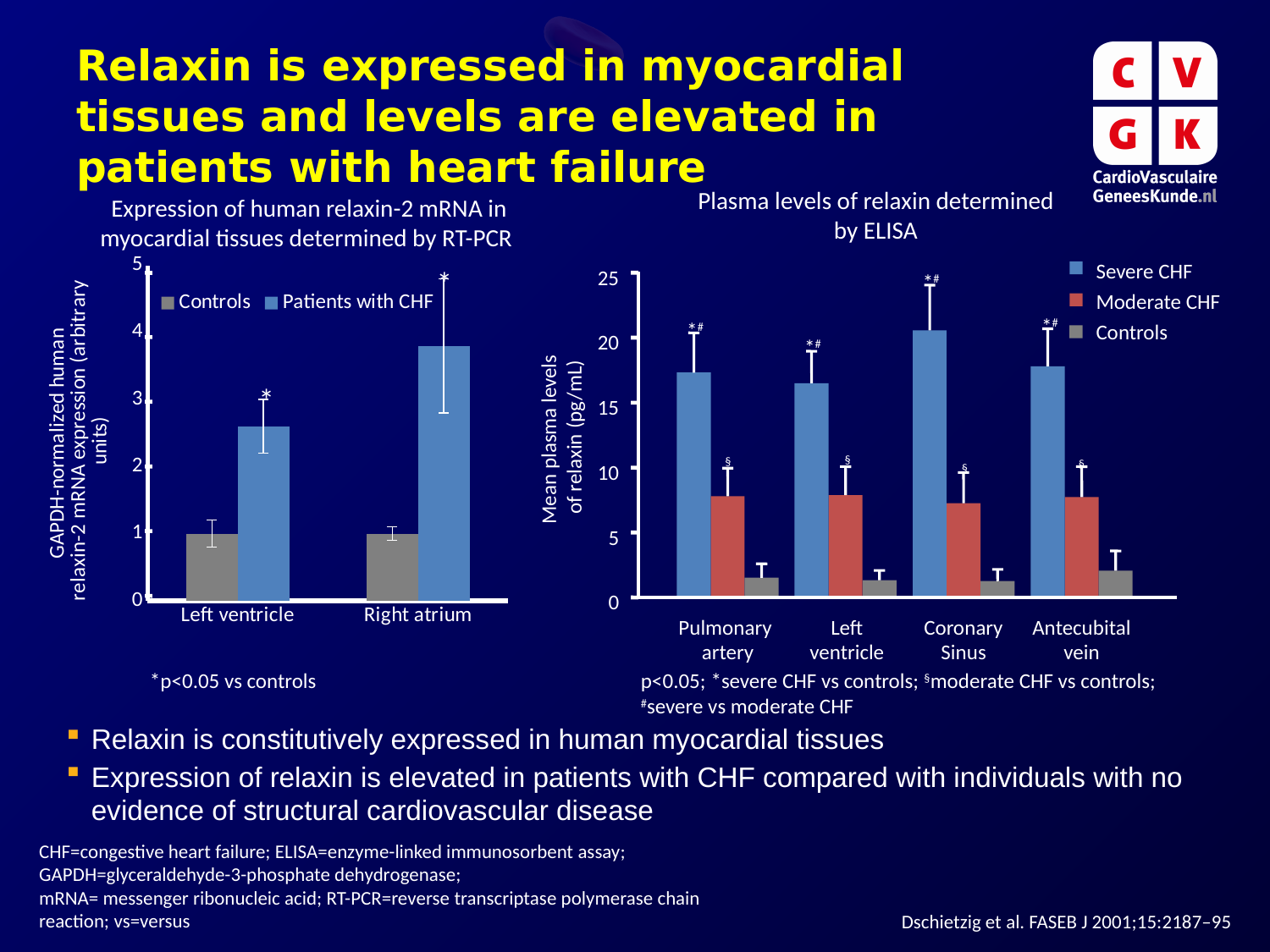

# Relaxin is expressed in myocardial tissues and levels are elevated in patients with heart failure
Plasma levels of relaxin determined by ELISA
Expression of human relaxin-2 mRNA in myocardial tissues determined by RT-PCR

### Chart

| Category | Controls | Patients with CHF |
|---|---|---|
| Left ventricle | 1.0 | 2.6 |
| Right atrium | 1.0 | 3.8 |
*

*

Severe CHF
Moderate CHF
Controls
25

*#

*#
*#
20

*#

15

Mean plasma levels
of relaxin (pg/mL)
§
§
§
§
10

5

0

Pulmonary
artery
Left
ventricle
Coronary
Sinus
Antecubital
vein
*p<0.05 vs controls
p<0.05; *severe CHF vs controls; §moderate CHF vs controls;
#severe vs moderate CHF
Relaxin is constitutively expressed in human myocardial tissues
Expression of relaxin is elevated in patients with CHF compared with individuals with no evidence of structural cardiovascular disease
CHF=congestive heart failure; ELISA=enzyme-linked immunosorbent assay; GAPDH=glyceraldehyde-3-phosphate dehydrogenase;
mRNA= messenger ribonucleic acid; RT-PCR=reverse transcriptase polymerase chain reaction; vs=versus
Dschietzig et al. FASEB J 2001;15:2187–95